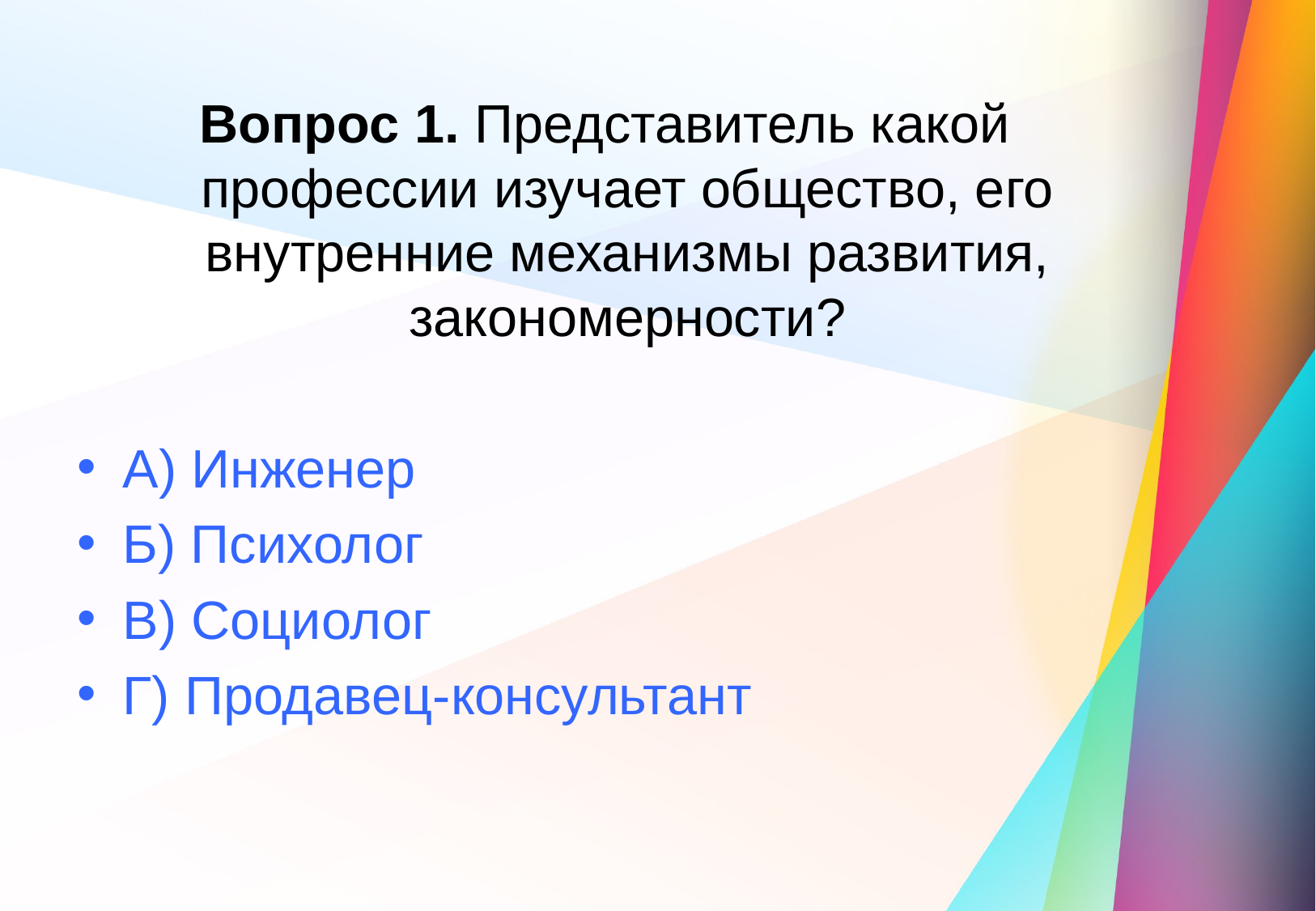

Вопрос 1. Представитель какой профессии изучает общество, его внутренние механизмы развития, закономерности?

А) Инженер
Б) Психолог
В) Социолог
Г) Продавец-консультант